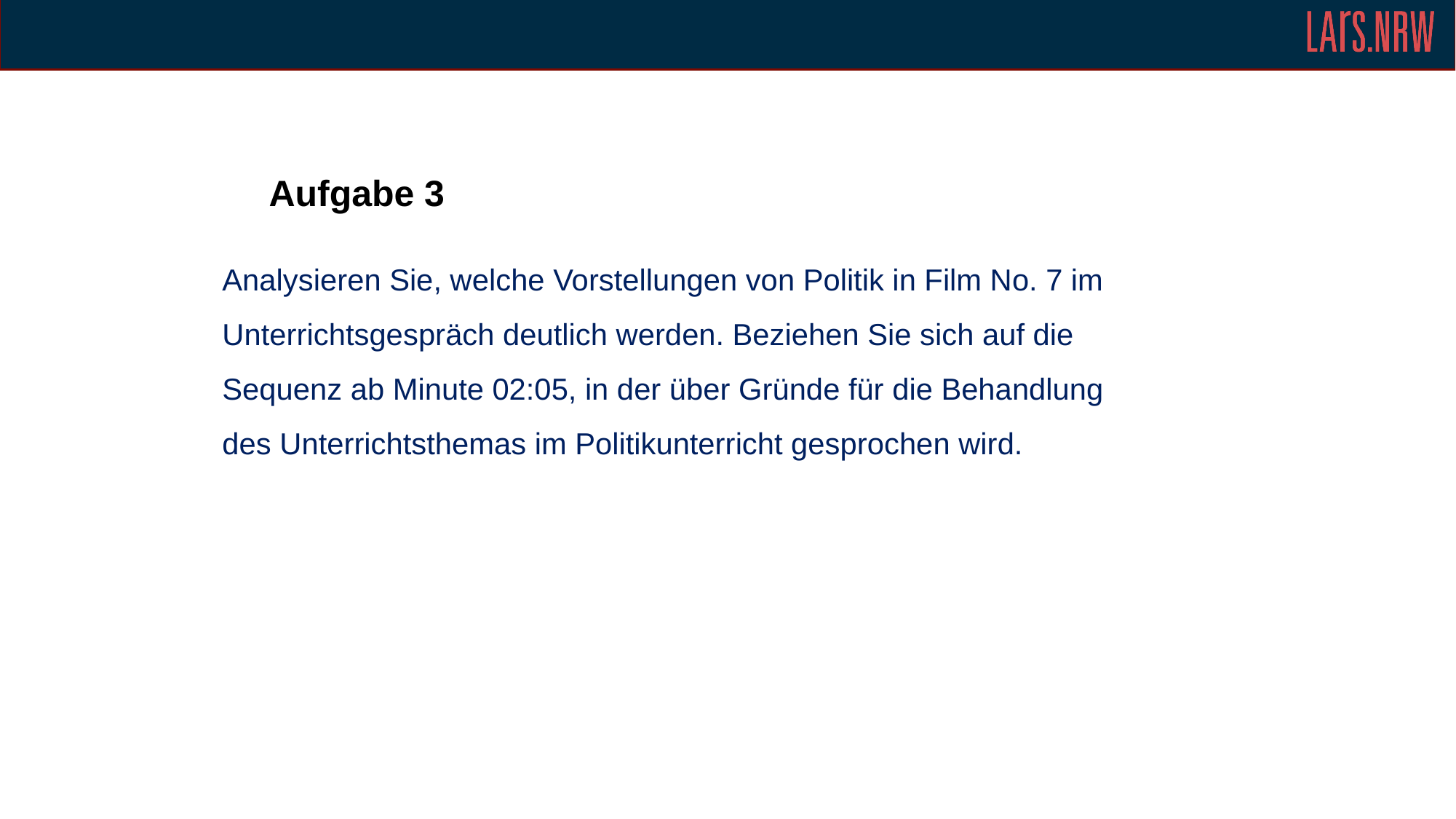

# Aufgabe 3
Analysieren Sie, welche Vorstellungen von Politik in Film No. 7 im Unterrichtsgespräch deutlich werden. Beziehen Sie sich auf die Sequenz ab Minute 02:05, in der über Gründe für die Behandlung des Unterrichtsthemas im Politikunterricht gesprochen wird.